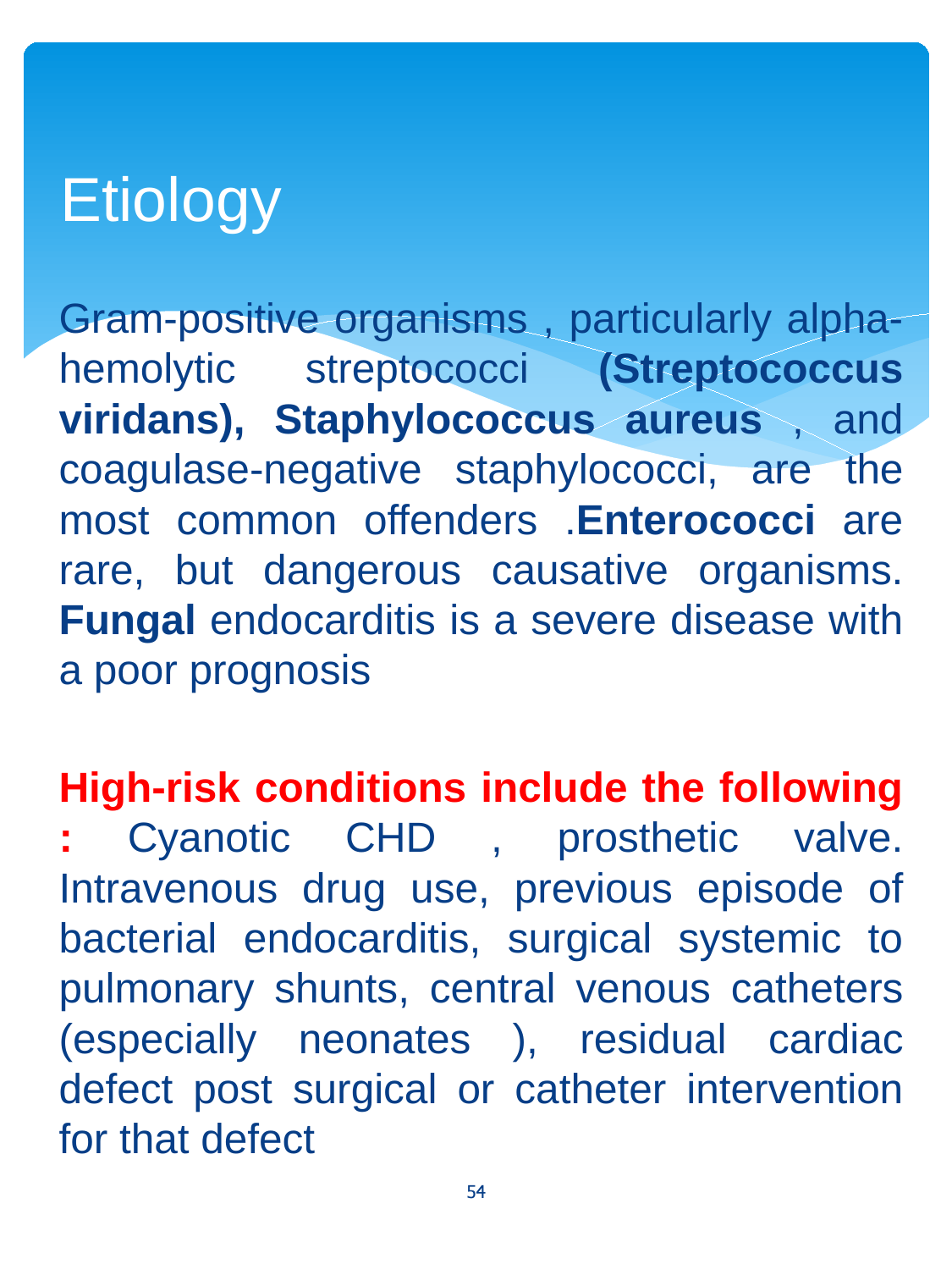

# Etiology
Gram-positive organisms , particularly alpha-hemolytic streptococci (Streptococcus viridans), Staphylococcus aureus , and coagulase-negative staphylococci, are the most common offenders .Enterococci are rare, but dangerous causative organisms. Fungal endocarditis is a severe disease with a poor prognosis

High-risk conditions include the following : Cyanotic CHD , prosthetic valve. Intravenous drug use, previous episode of bacterial endocarditis, surgical systemic to pulmonary shunts, central venous catheters (especially neonates ), residual cardiac defect post surgical or catheter intervention for that defect

54